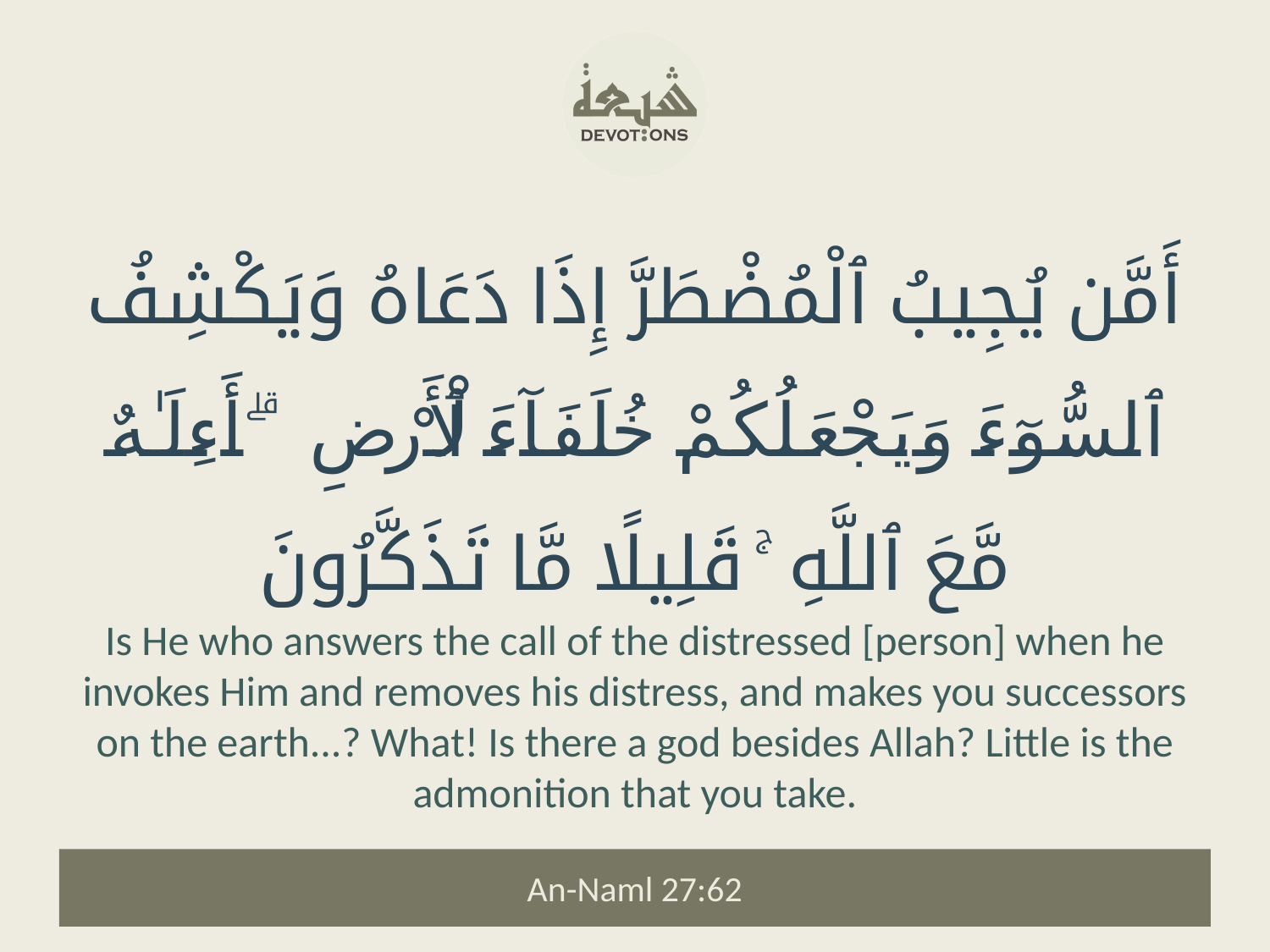

أَمَّن يُجِيبُ ٱلْمُضْطَرَّ إِذَا دَعَاهُ وَيَكْشِفُ ٱلسُّوٓءَ وَيَجْعَلُكُمْ خُلَفَآءَ ٱلْأَرْضِ ۗ أَءِلَـٰهٌ مَّعَ ٱللَّهِ ۚ قَلِيلًا مَّا تَذَكَّرُونَ
Is He who answers the call of the distressed [person] when he invokes Him and removes his distress, and makes you successors on the earth...? What! Is there a god besides Allah? Little is the admonition that you take.
An-Naml 27:62